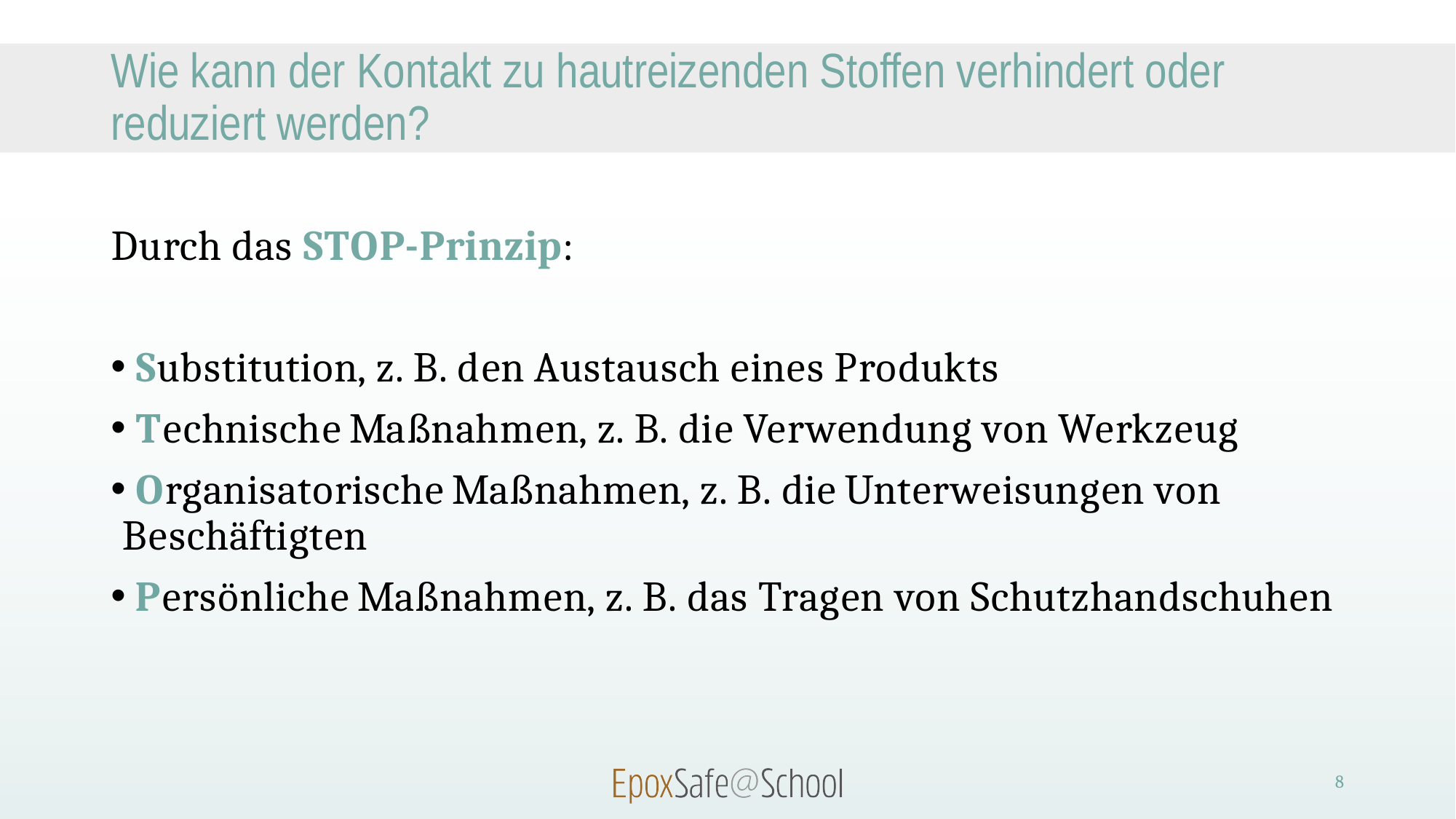

# Wie kann der Kontakt zu hautreizenden Stoffen verhindert oder reduziert werden?
Durch das STOP-Prinzip:

 Substitution, z. B. den Austausch eines Produkts
 Technische Maßnahmen, z. B. die Verwendung von Werkzeug
 Organisatorische Maßnahmen, z. B. die Unterweisungen von Beschäftigten
 Persönliche Maßnahmen, z. B. das Tragen von Schutzhandschuhen

8